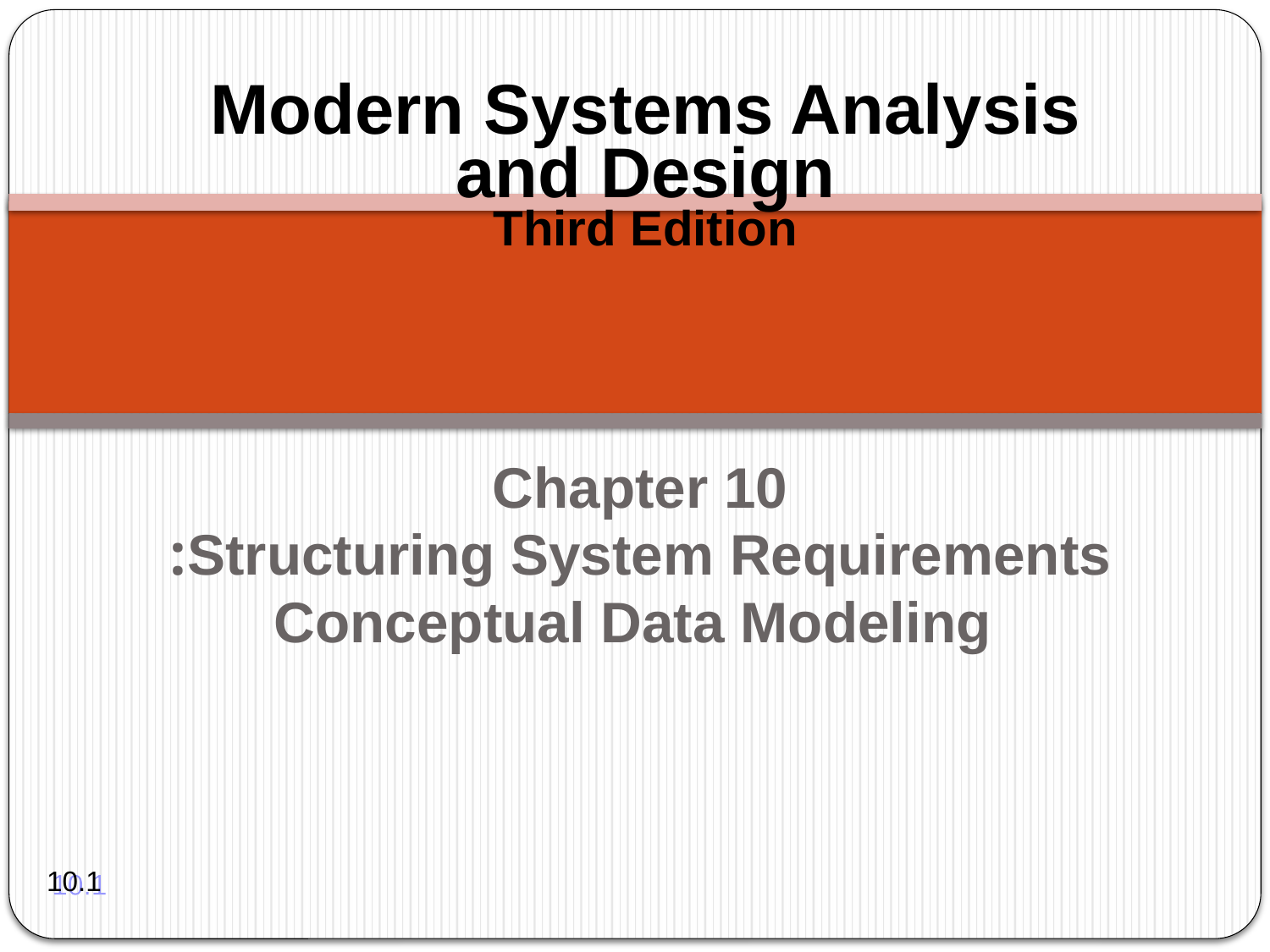

# Modern Systems Analysis and Design Third Edition
Chapter 10
Structuring System Requirements:
 Conceptual Data Modeling
10.1